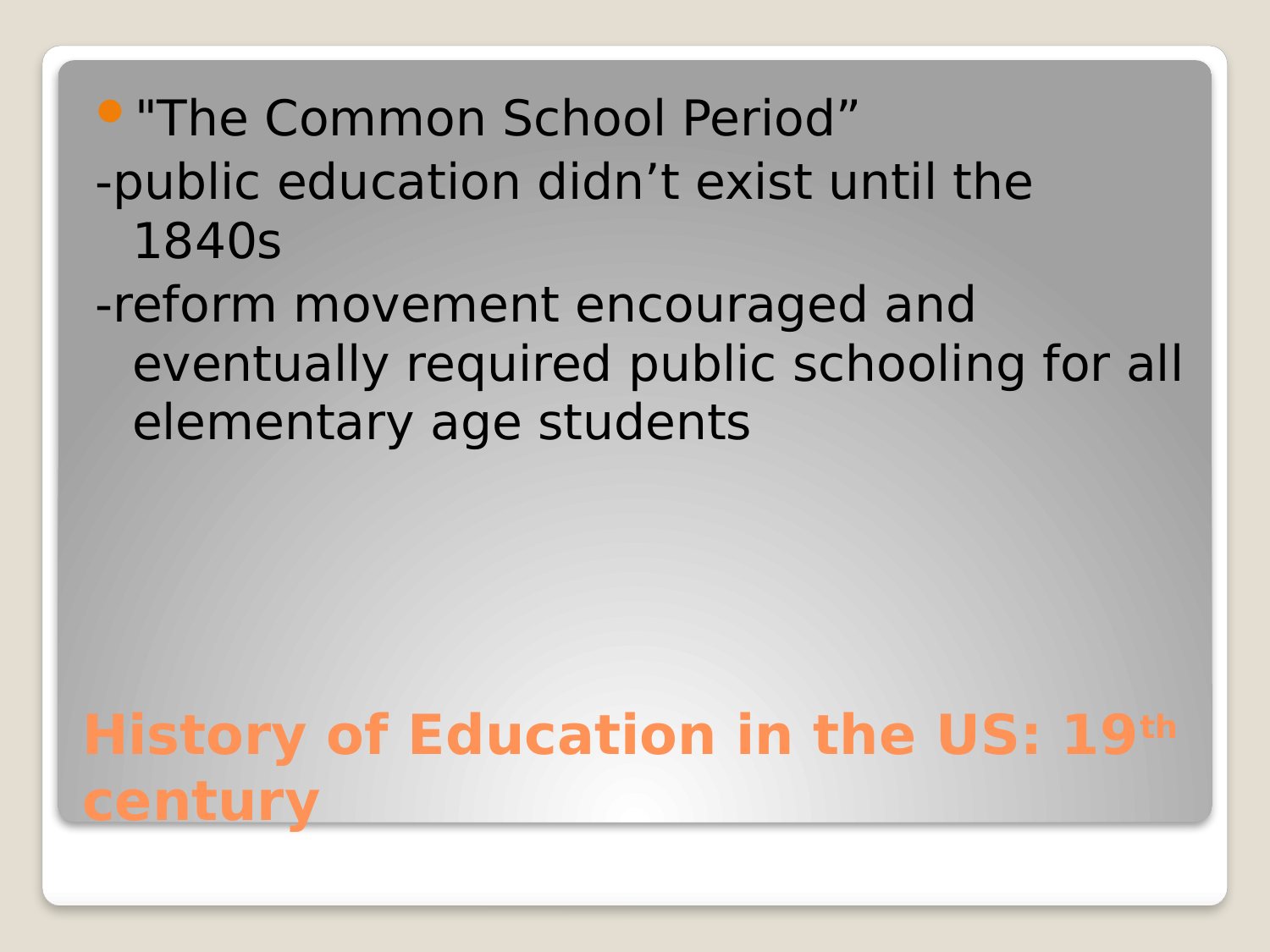

"The Common School Period”
-public education didn’t exist until the 1840s
-reform movement encouraged and eventually required public schooling for all elementary age students

# History of Education in the US: 19th century